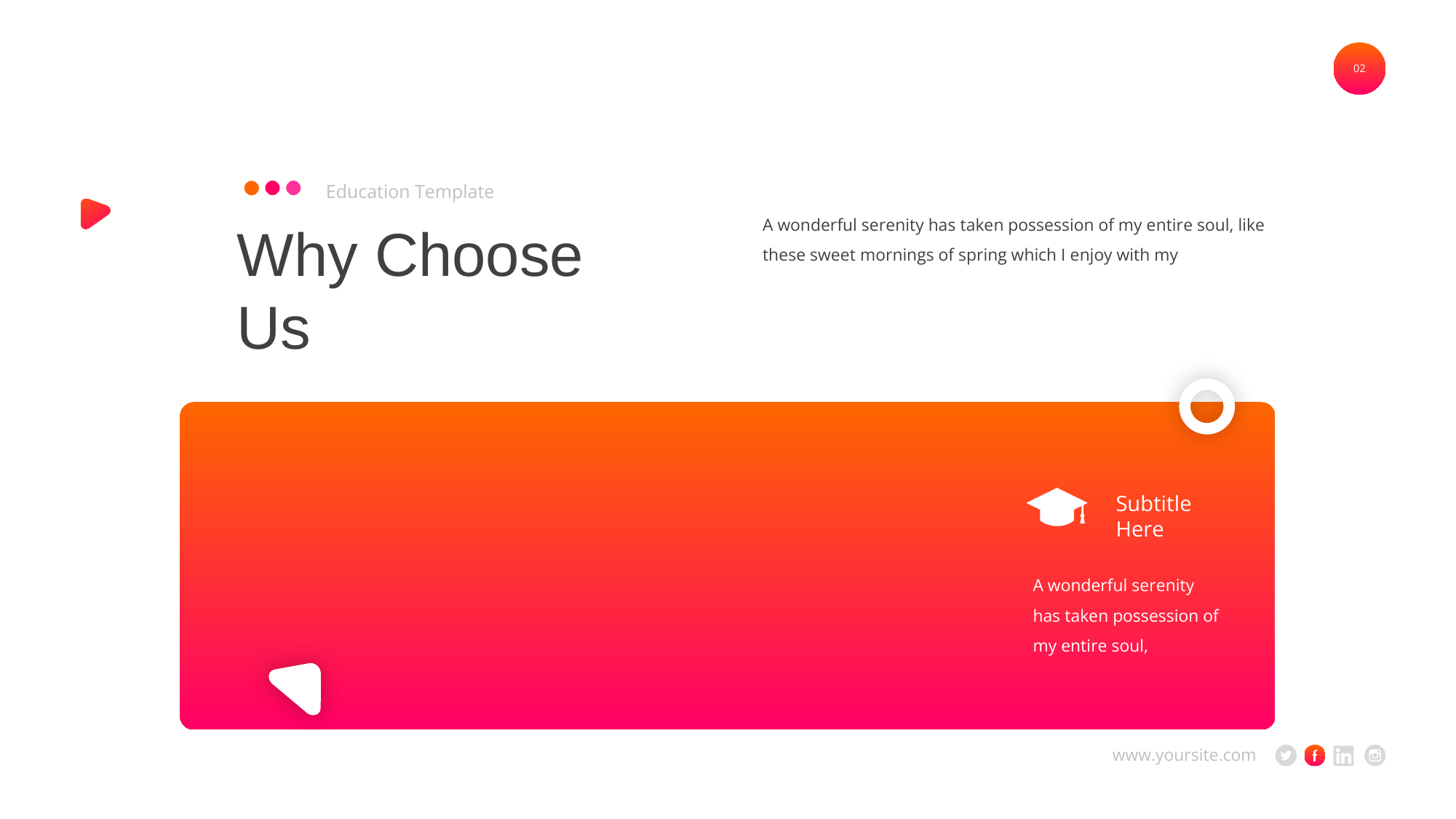

02
Education Template

A wonderful serenity has taken possession of my entire soul, like these sweet mornings of spring which I enjoy with my
Why Choose Us

Subtitle Here

A wonderful serenity has taken possession of my entire soul,

www.yoursite.com